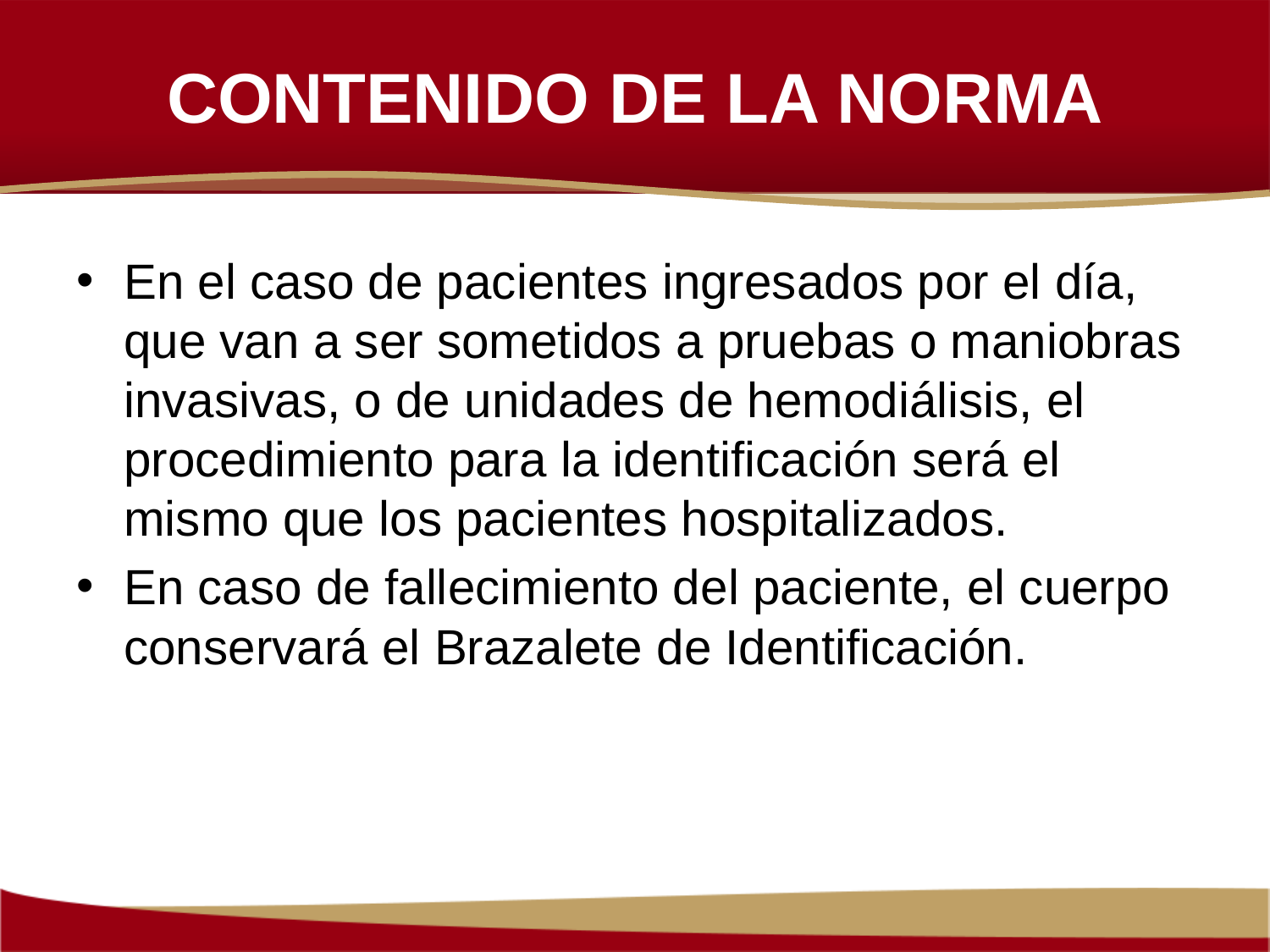

# CONTENIDO DE LA NORMA
En el caso de pacientes ingresados por el día, que van a ser sometidos a pruebas o maniobras invasivas, o de unidades de hemodiálisis, el procedimiento para la identificación será el mismo que los pacientes hospitalizados.
En caso de fallecimiento del paciente, el cuerpo conservará el Brazalete de Identificación.